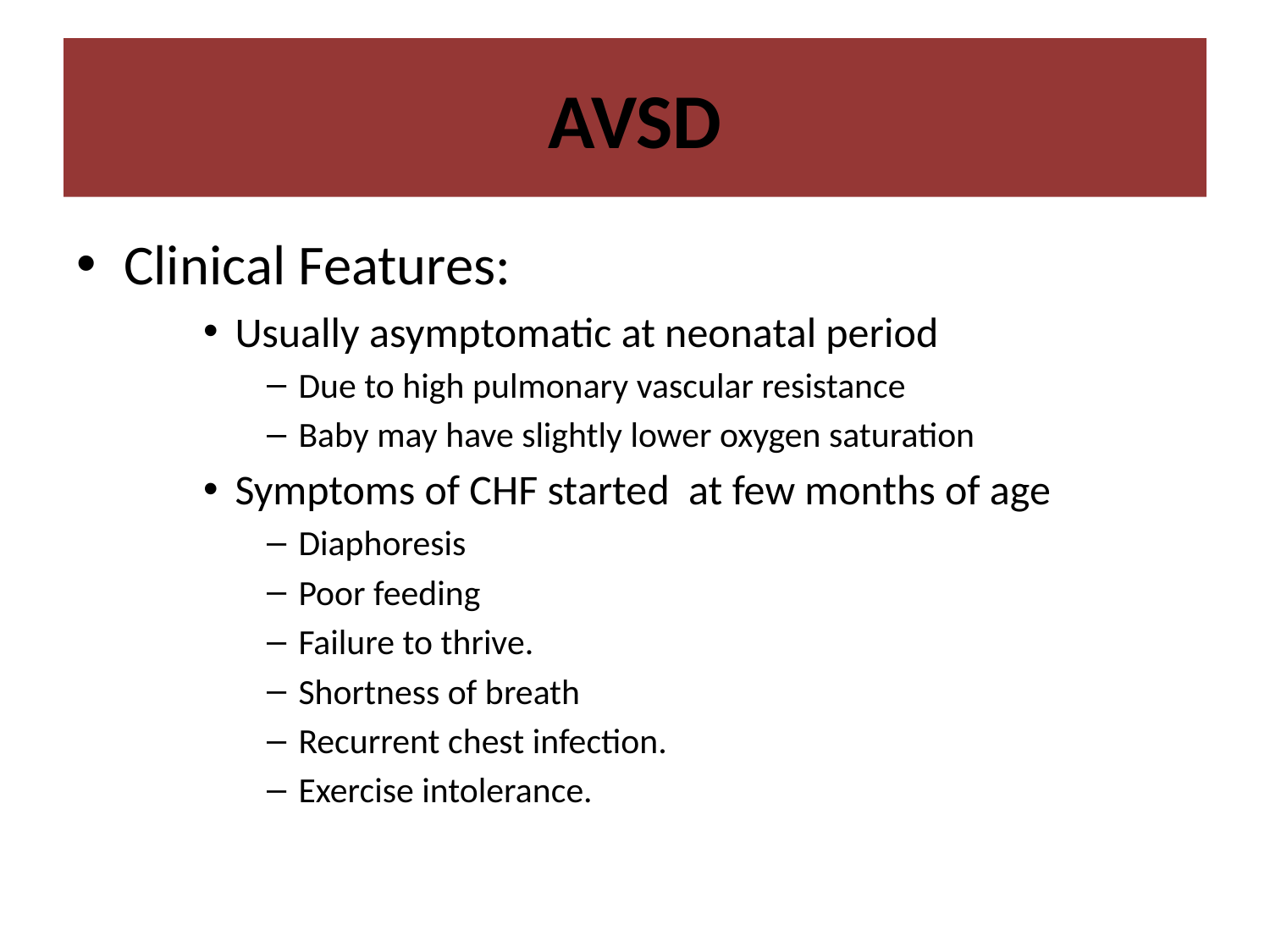

# AVSD
Clinical Features:
Usually asymptomatic at neonatal period
Due to high pulmonary vascular resistance
Baby may have slightly lower oxygen saturation
Symptoms of CHF started  at few months of age
Diaphoresis
Poor feeding
Failure to thrive.
Shortness of breath
Recurrent chest infection.
Exercise intolerance.